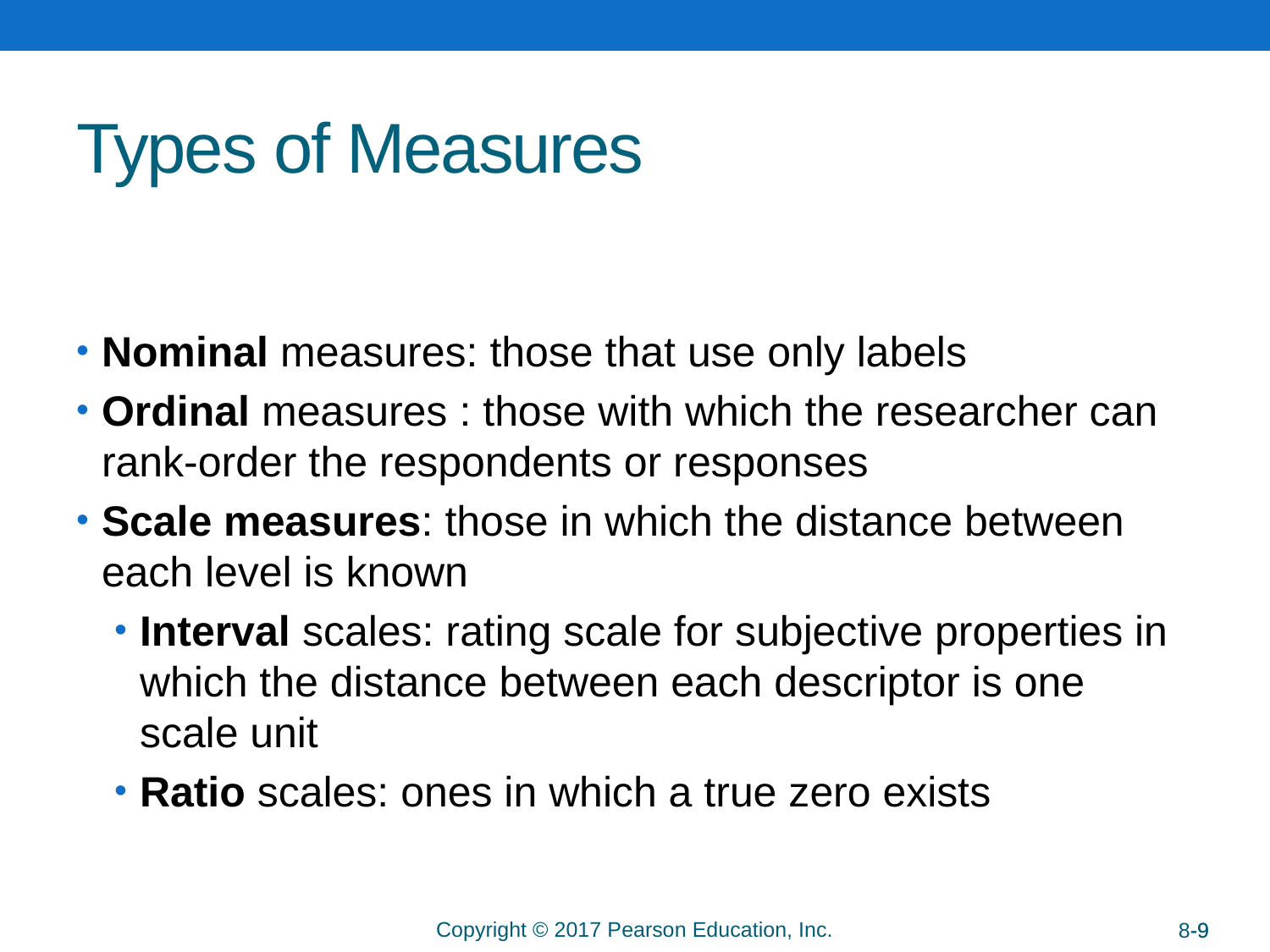

# Types of Measures
Nominal measures: those that use only labels
Ordinal measures : those with which the researcher can rank-order the respondents or responses
Scale measures: those in which the distance between each level is known
Interval scales: rating scale for subjective properties in which the distance between each descriptor is one scale unit
Ratio scales: ones in which a true zero exists